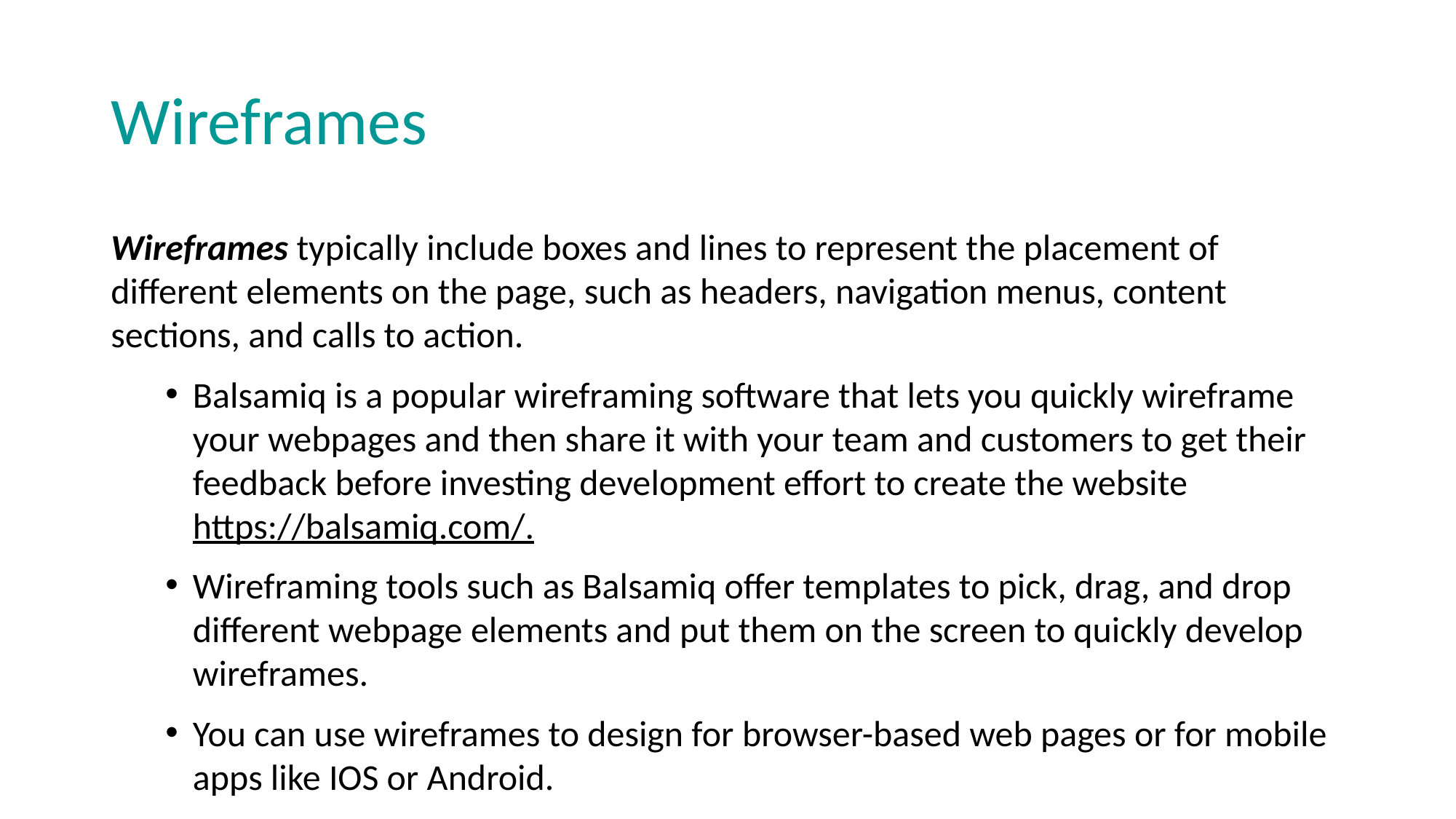

# Wireframes
Wireframes typically include boxes and lines to represent the placement of different elements on the page, such as headers, navigation menus, content sections, and calls to action.
Balsamiq is a popular wireframing software that lets you quickly wireframe your webpages and then share it with your team and customers to get their feedback before investing development effort to create the website https://balsamiq.com/.
Wireframing tools such as Balsamiq offer templates to pick, drag, and drop different webpage elements and put them on the screen to quickly develop wireframes.
You can use wireframes to design for browser-based web pages or for mobile apps like IOS or Android.